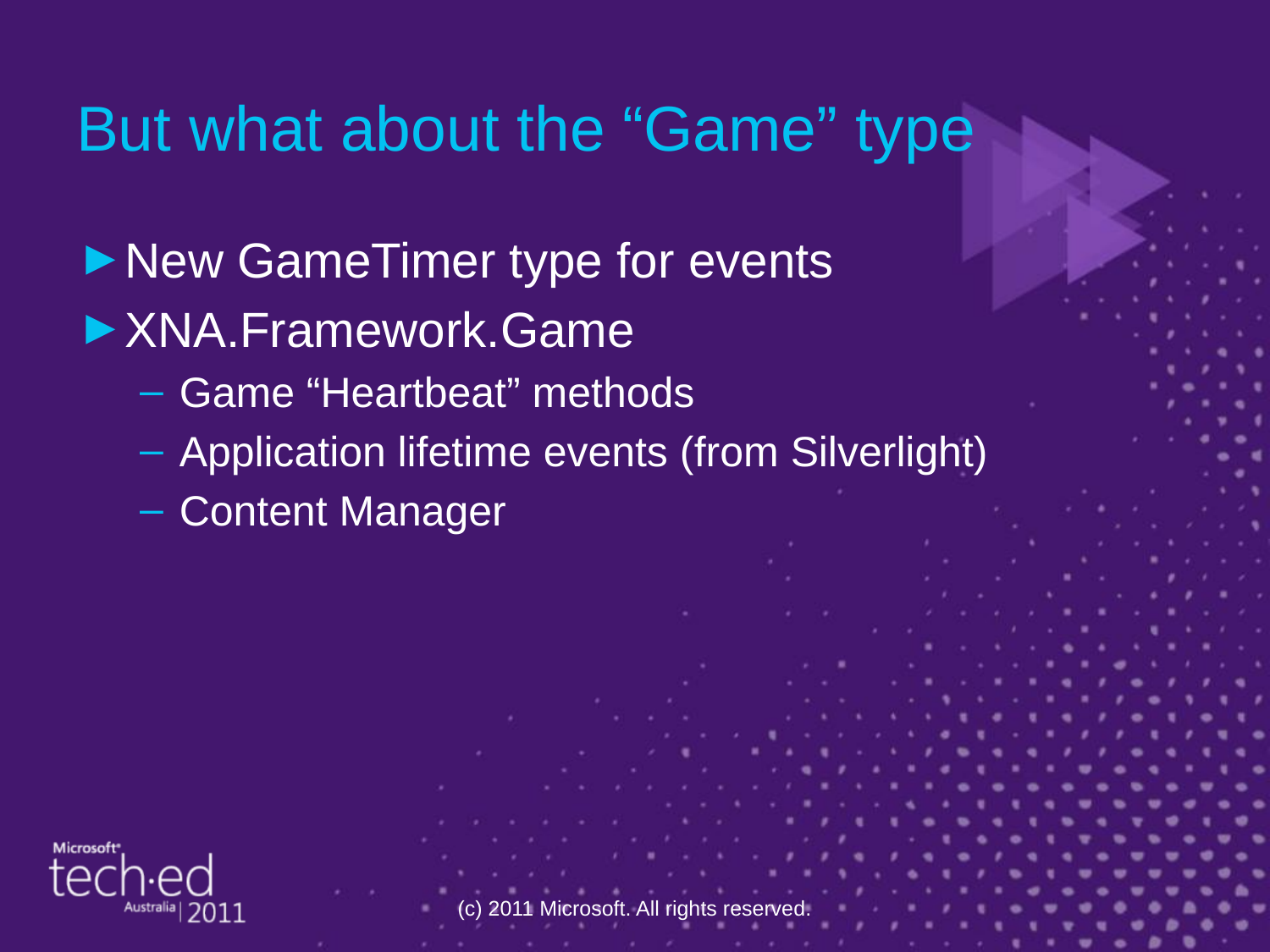

# But what about the “Game” type
New GameTimer type for events
XNA.Framework.Game
Game “Heartbeat” methods
Application lifetime events (from Silverlight)
Content Manager
(c) 2011 Microsoft. All rights reserved.